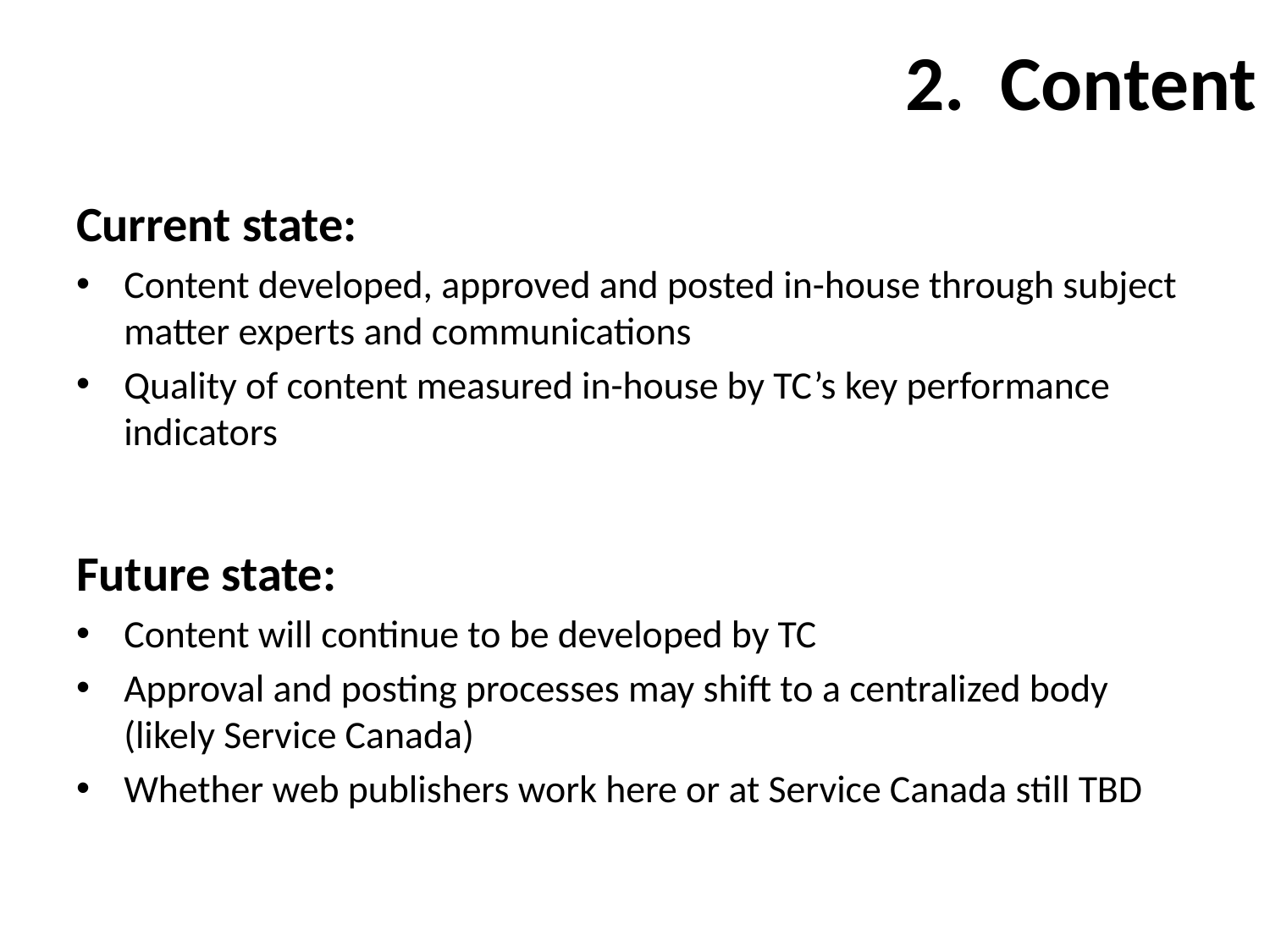

2.  Content
Current state:
Content developed, approved and posted in-house through subject matter experts and communications
Quality of content measured in-house by TC’s key performance indicators

Future state:
Content will continue to be developed by TC
Approval and posting processes may shift to a centralized body (likely Service Canada)
Whether web publishers work here or at Service Canada still TBD